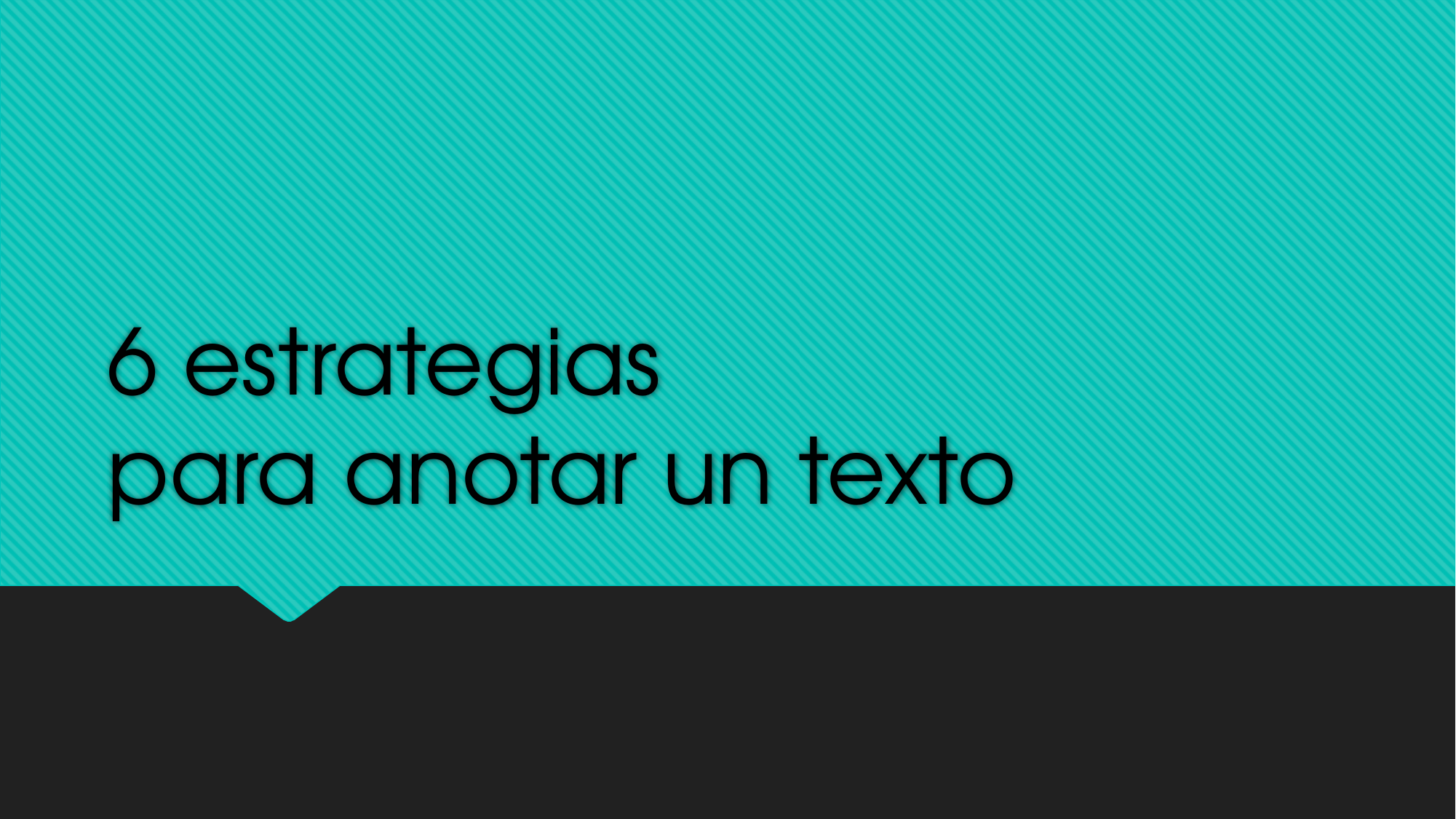

# 6 estrategias para anotar un texto